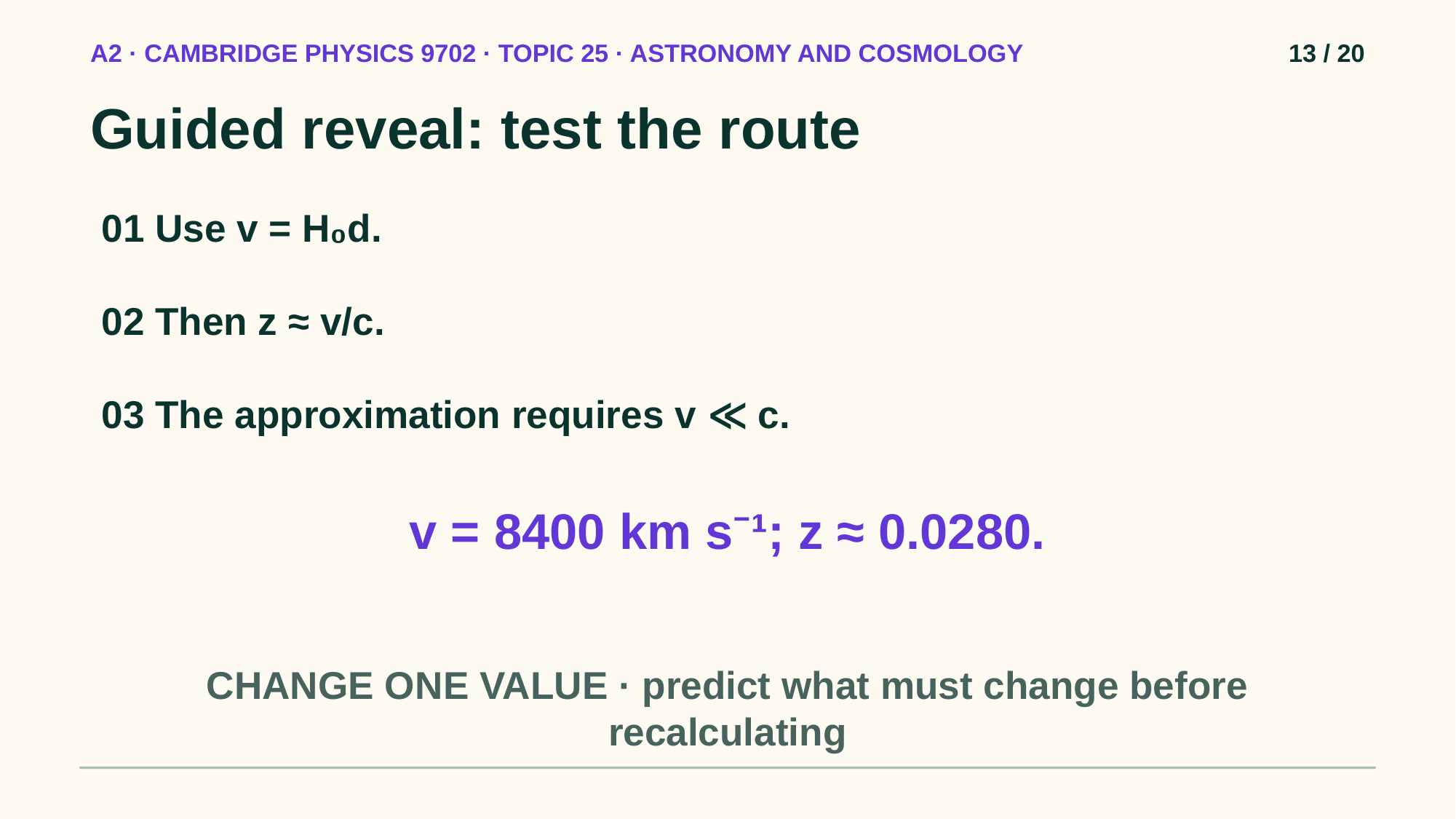

A2 · CAMBRIDGE PHYSICS 9702 · TOPIC 25 · ASTRONOMY AND COSMOLOGY
13 / 20
Guided reveal: test the route
01 Use v = H₀d.
02 Then z ≈ v/c.
03 The approximation requires v ≪ c.
v = 8400 km s⁻¹; z ≈ 0.0280.
CHANGE ONE VALUE · predict what must change before recalculating